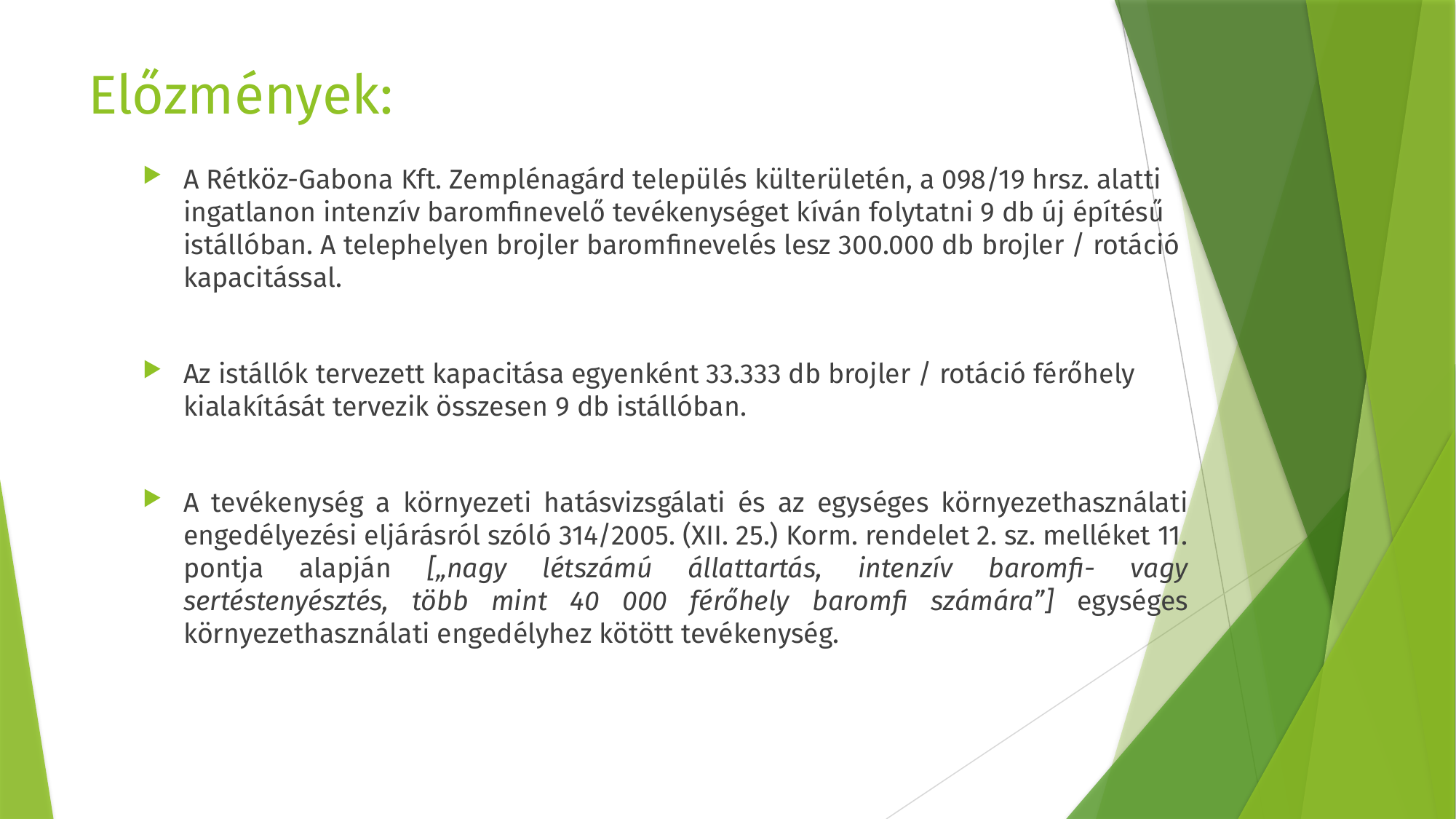

# Előzmények:
A Rétköz-Gabona Kft. Zemplénagárd település külterületén, a 098/19 hrsz. alatti ingatlanon intenzív baromfinevelő tevékenységet kíván folytatni 9 db új építésű istállóban. A telephelyen brojler baromfinevelés lesz 300.000 db brojler / rotáció kapacitással.

Az istállók tervezett kapacitása egyenként 33.333 db brojler / rotáció férőhely kialakítását tervezik összesen 9 db istállóban.

A tevékenység a környezeti hatásvizsgálati és az egységes környezethasználati engedélyezési eljárásról szóló 314/2005. (XII. 25.) Korm. rendelet 2. sz. melléket 11. pontja alapján [„nagy létszámú állattartás, intenzív baromfi- vagy sertéstenyésztés, több mint 40 000 férőhely baromfi számára”] egységes környezethasználati engedélyhez kötött tevékenység.